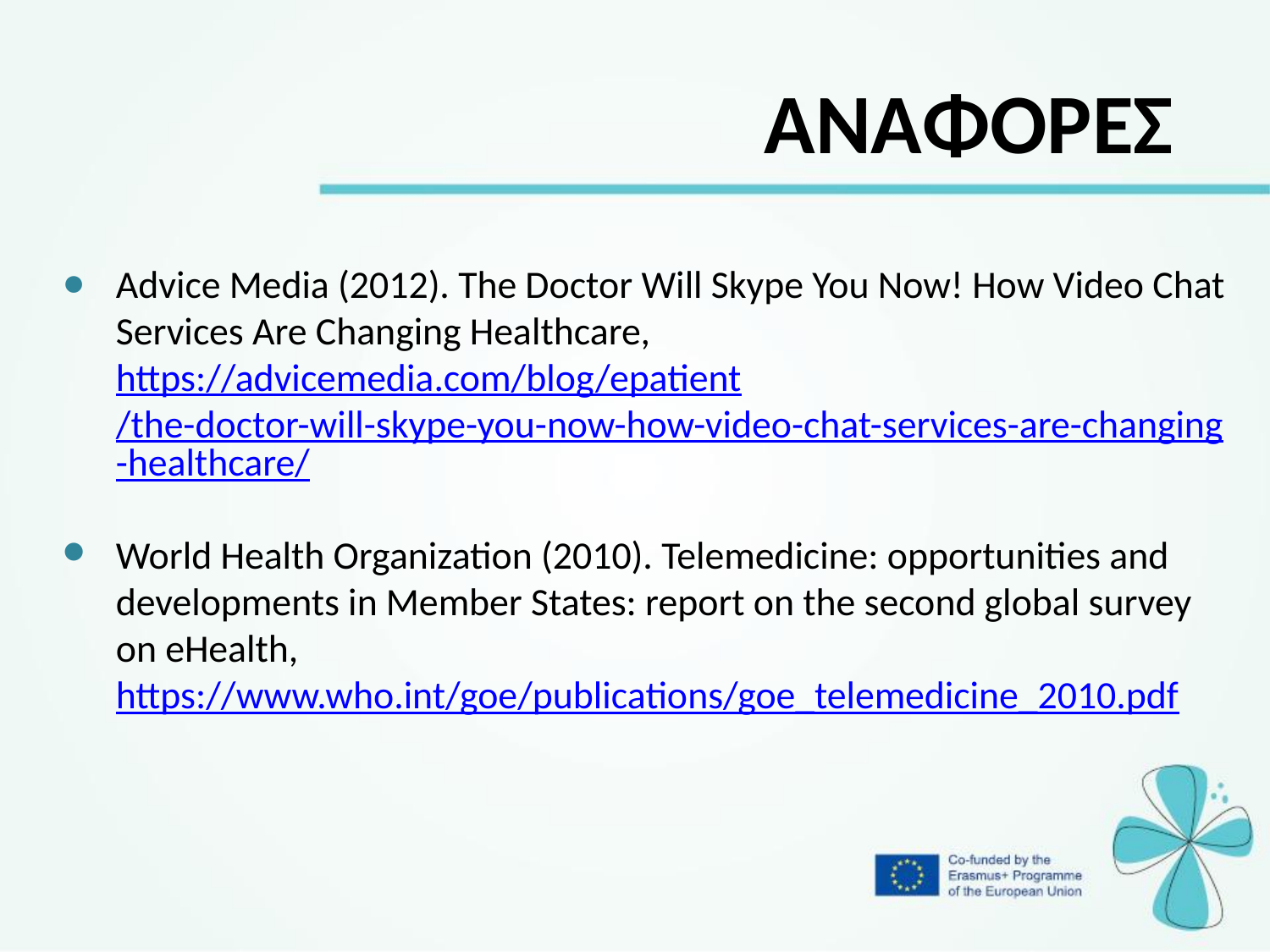

ΑΝΑΦΟΡΕΣ

Advice Media (2012). The Doctor Will Skype You Now! How Video Chat Services Are Changing Healthcare, https://advicemedia.com/blog/epatient
/the-doctor-will-skype-you-now-how-video-chat-services-are-changing-healthcare/

World Health Organization (2010). Telemedicine: opportunities and developments in Member States: report on the second global survey on eHealth, https://www.who.int/goe/publications/goe_telemedicine_2010.pdf